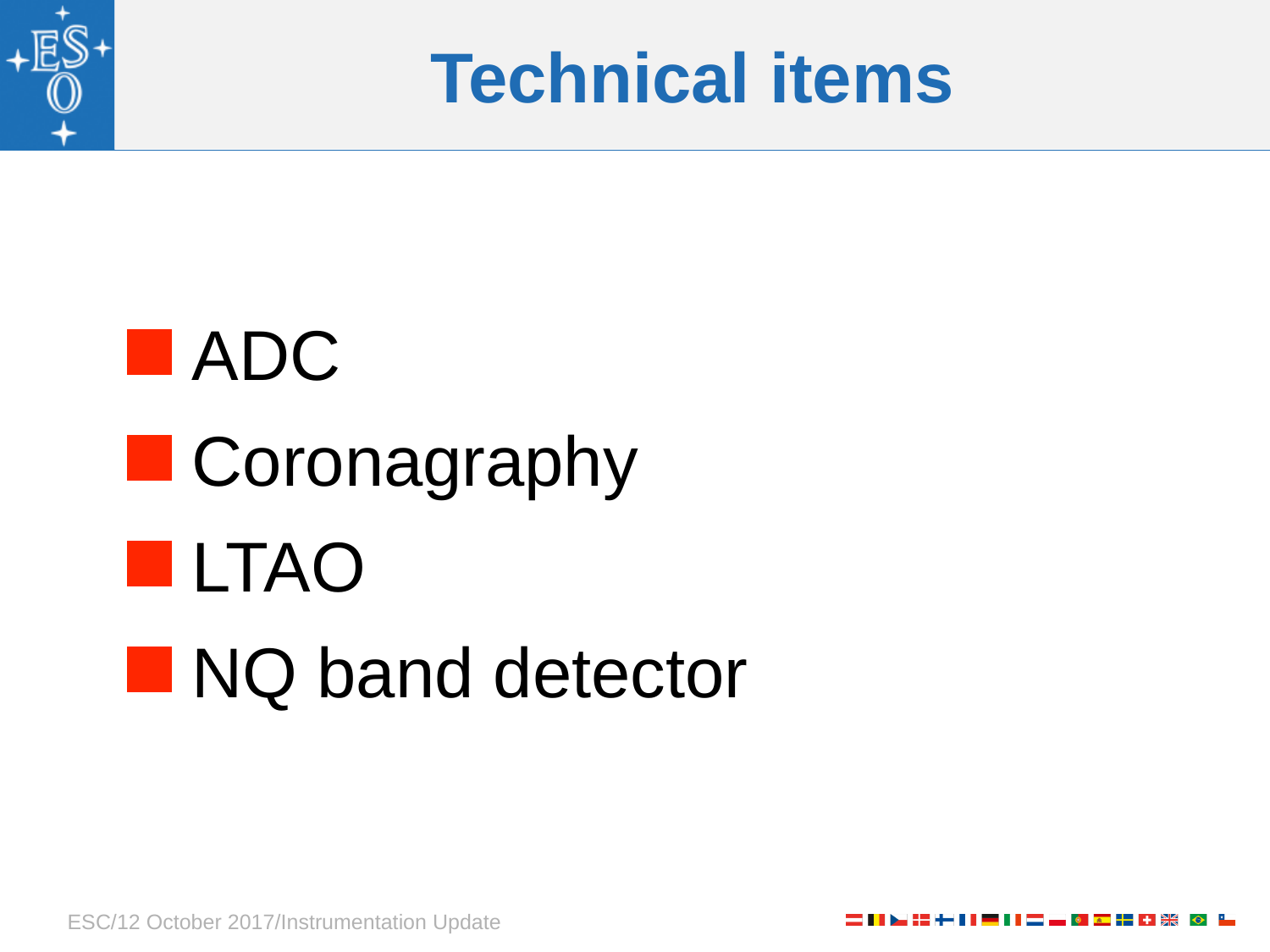

# Technical items

 ADC
 Coronagraphy
 LTAO
 NQ band detector
ESC/12 October 2017/Instrumentation Update